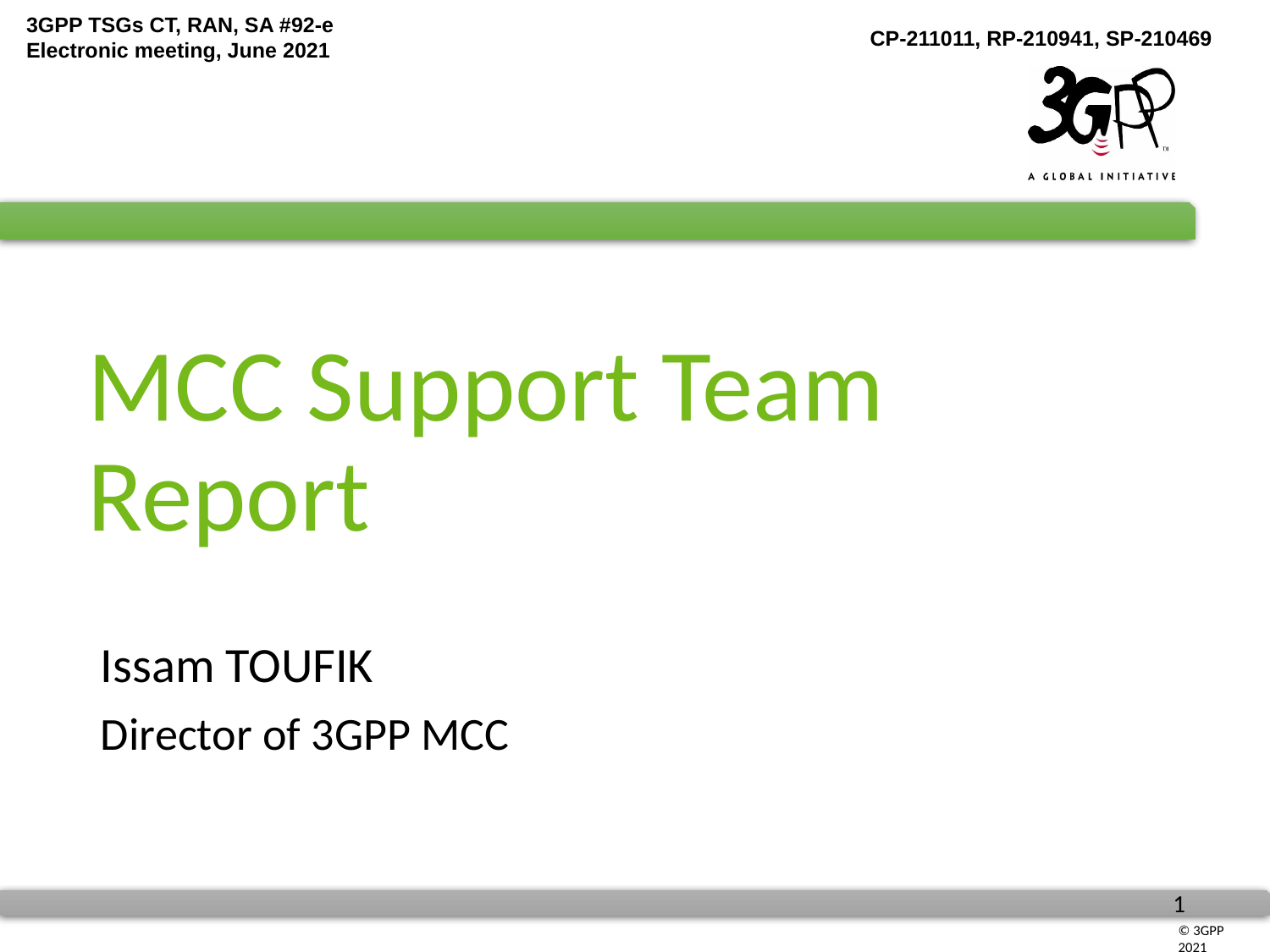

# MCC Support Team Report
Issam TOUFIK
Director of 3GPP MCC